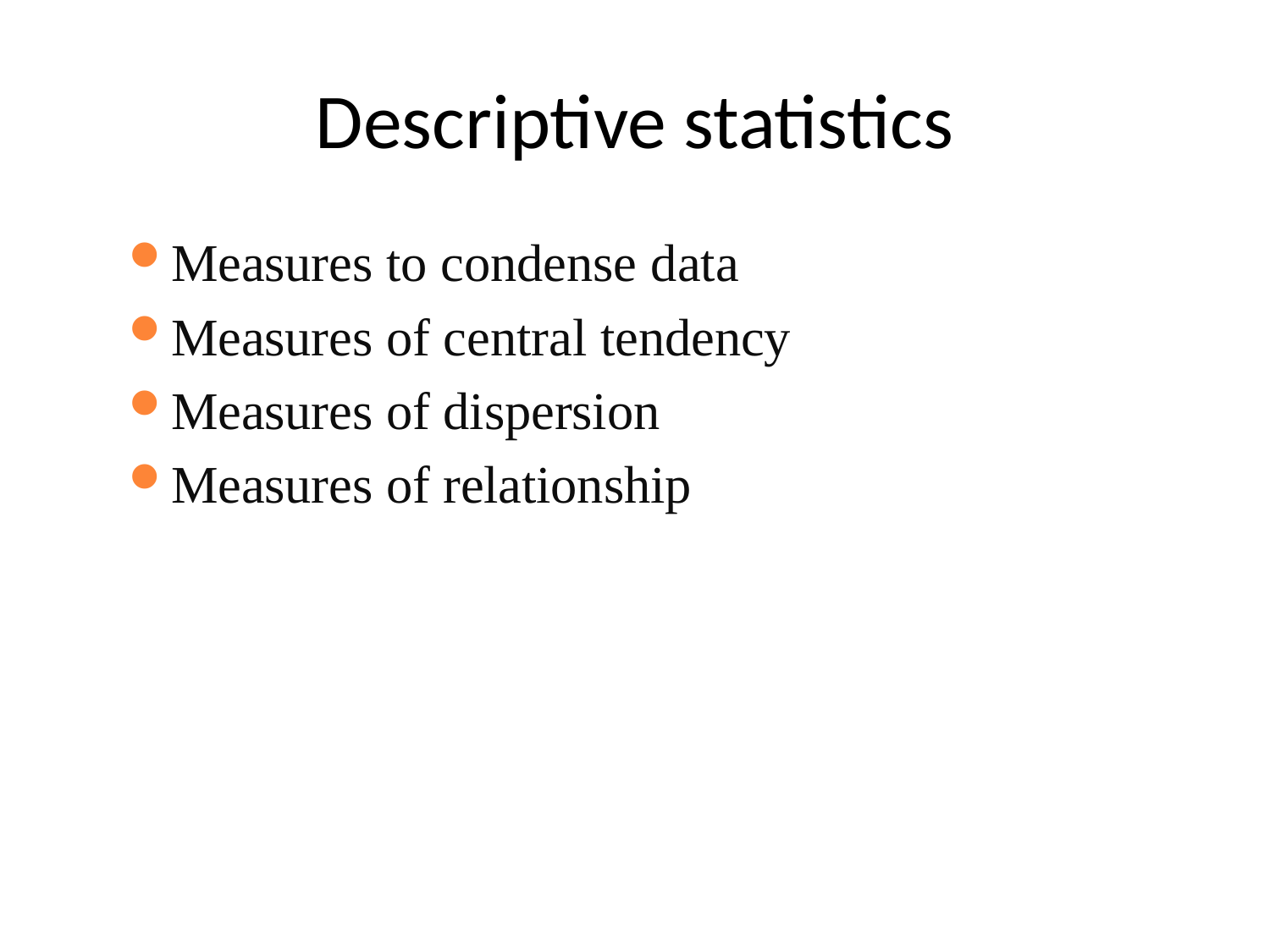

# Descriptive statistics
Measures to condense data
Measures of central tendency
Measures of dispersion
Measures of relationship